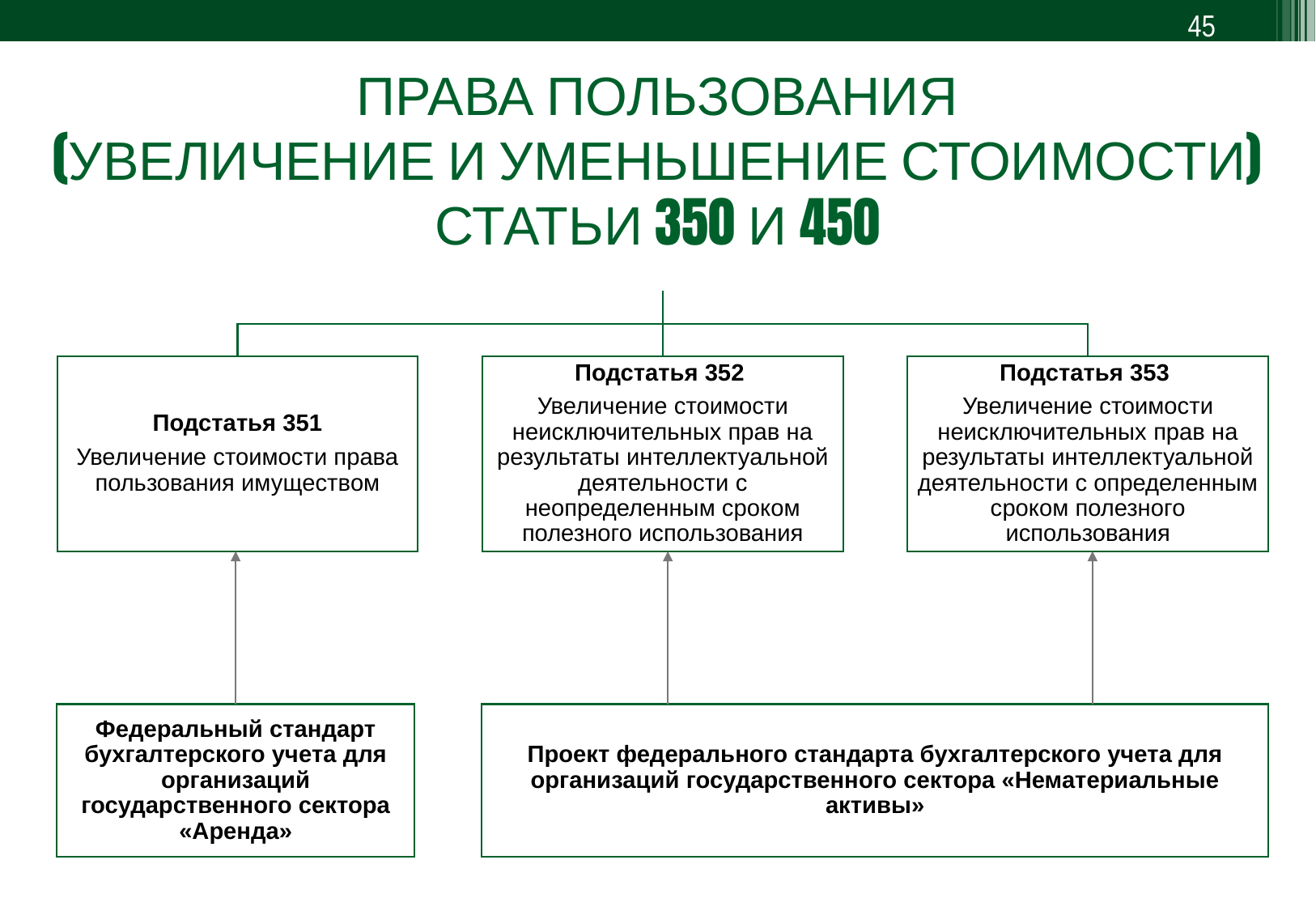

45
ПРАВА ПОЛЬЗОВАНИЯ
(УВЕЛИЧЕНИЕ И УМЕНЬШЕНИЕ СТОИМОСТИ)
СТАТЬИ 350 И 450
Подстатья 349 (2019)
 Увеличение стоимости прочих материальных запасов однократного применения
Подстатья 351
Увеличение стоимости права пользования имуществом
Подстатья 352
Увеличение стоимости неисключительных прав на результаты интеллектуальной деятельности с неопределенным сроком полезного использования
Подстатья 353
Увеличение стоимости неисключительных прав на результаты интеллектуальной деятельности с определенным сроком полезного использования

Федеральный стандарт бухгалтерского учета для организаций государственного сектора «Аренда»

Проект федерального стандарта бухгалтерского учета для организаций государственного сектора «Нематериальные активы»